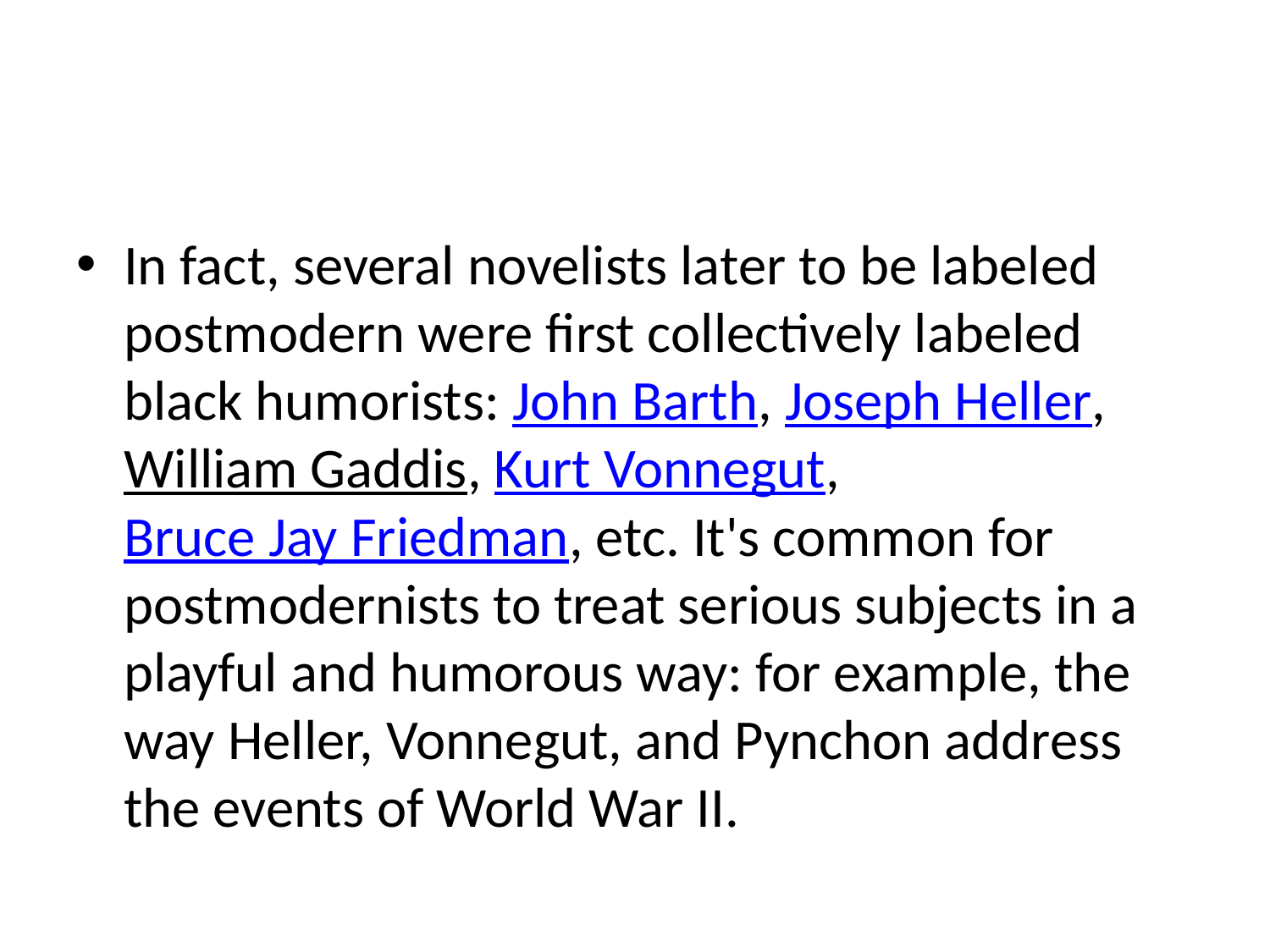

#
In fact, several novelists later to be labeled postmodern were first collectively labeled black humorists: John Barth, Joseph Heller, William Gaddis, Kurt Vonnegut, Bruce Jay Friedman, etc. It's common for postmodernists to treat serious subjects in a playful and humorous way: for example, the way Heller, Vonnegut, and Pynchon address the events of World War II.